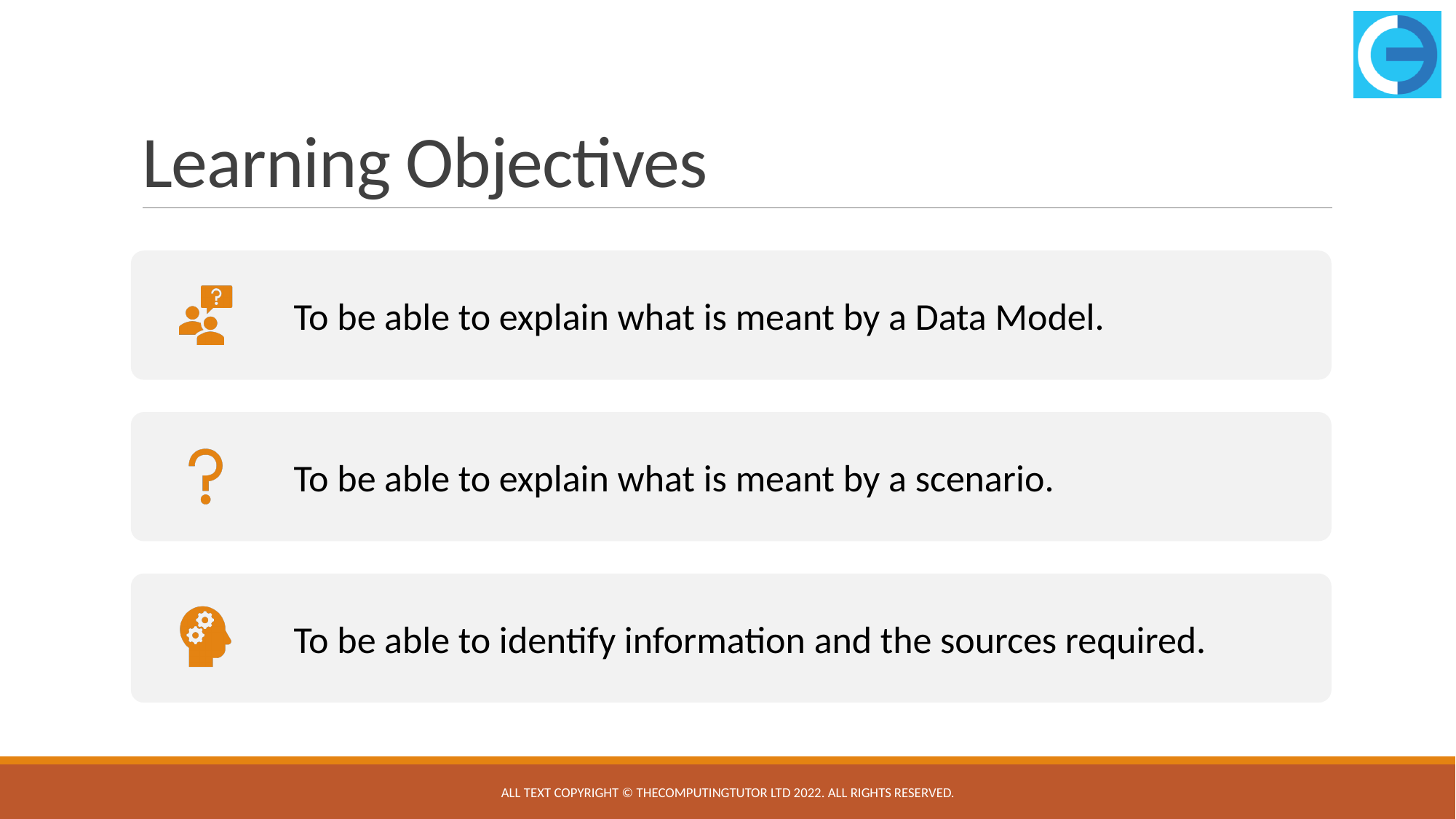

# Learning Objectives
To be able to explain what is meant by a Data Model.
To be able to explain what is meant by a scenario.
To be able to identify information and the sources required.
All text copyright © TheComputingTutor Ltd 2022. All rights Reserved.